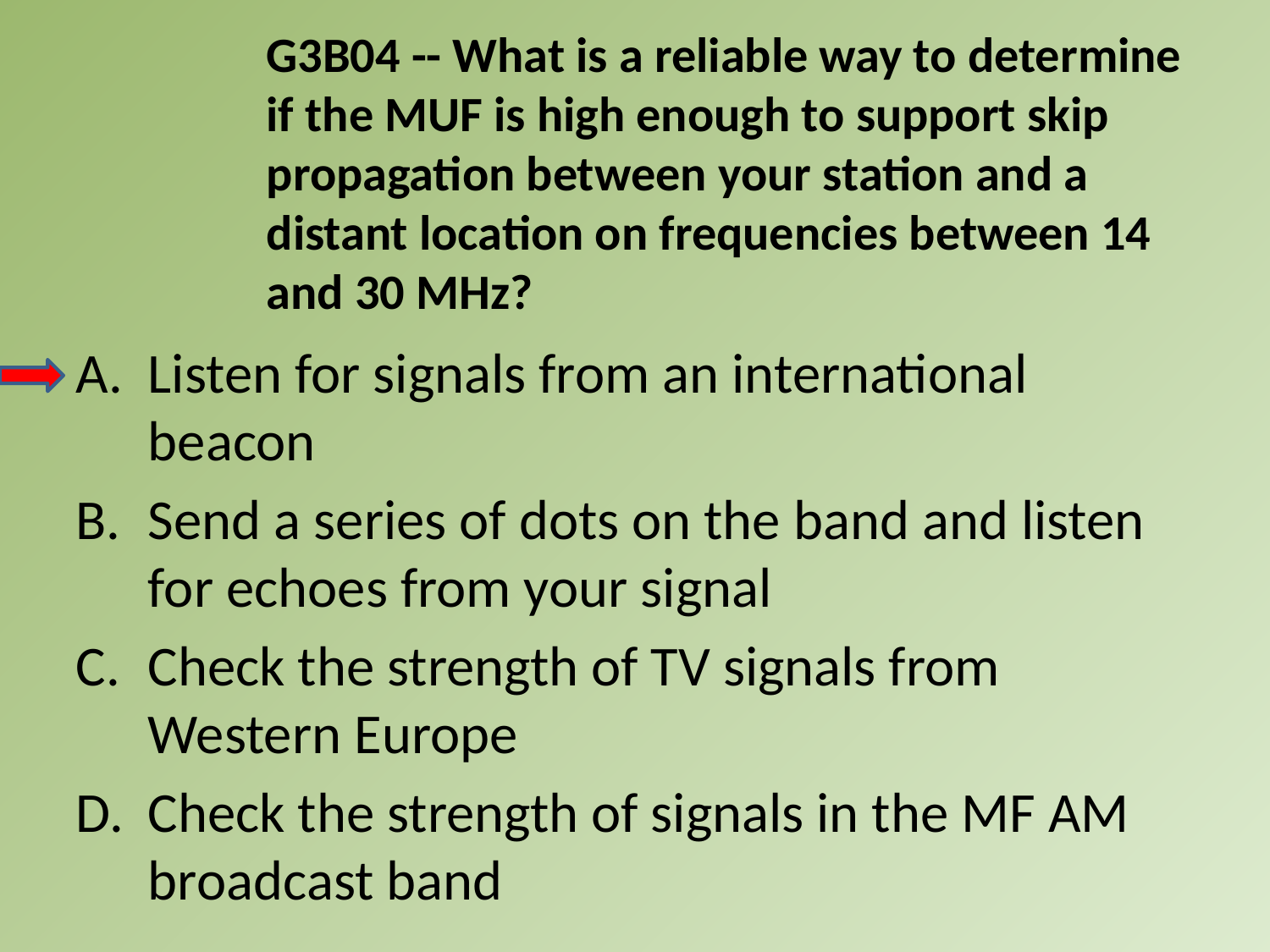

G3B04 -- What is a reliable way to determine if the MUF is high enough to support skip propagation between your station and a distant location on frequencies between 14 and 30 MHz?
A.	Listen for signals from an international beacon
B.	Send a series of dots on the band and listen for echoes from your signal
C.	Check the strength of TV signals from Western Europe
D.	Check the strength of signals in the MF AM broadcast band